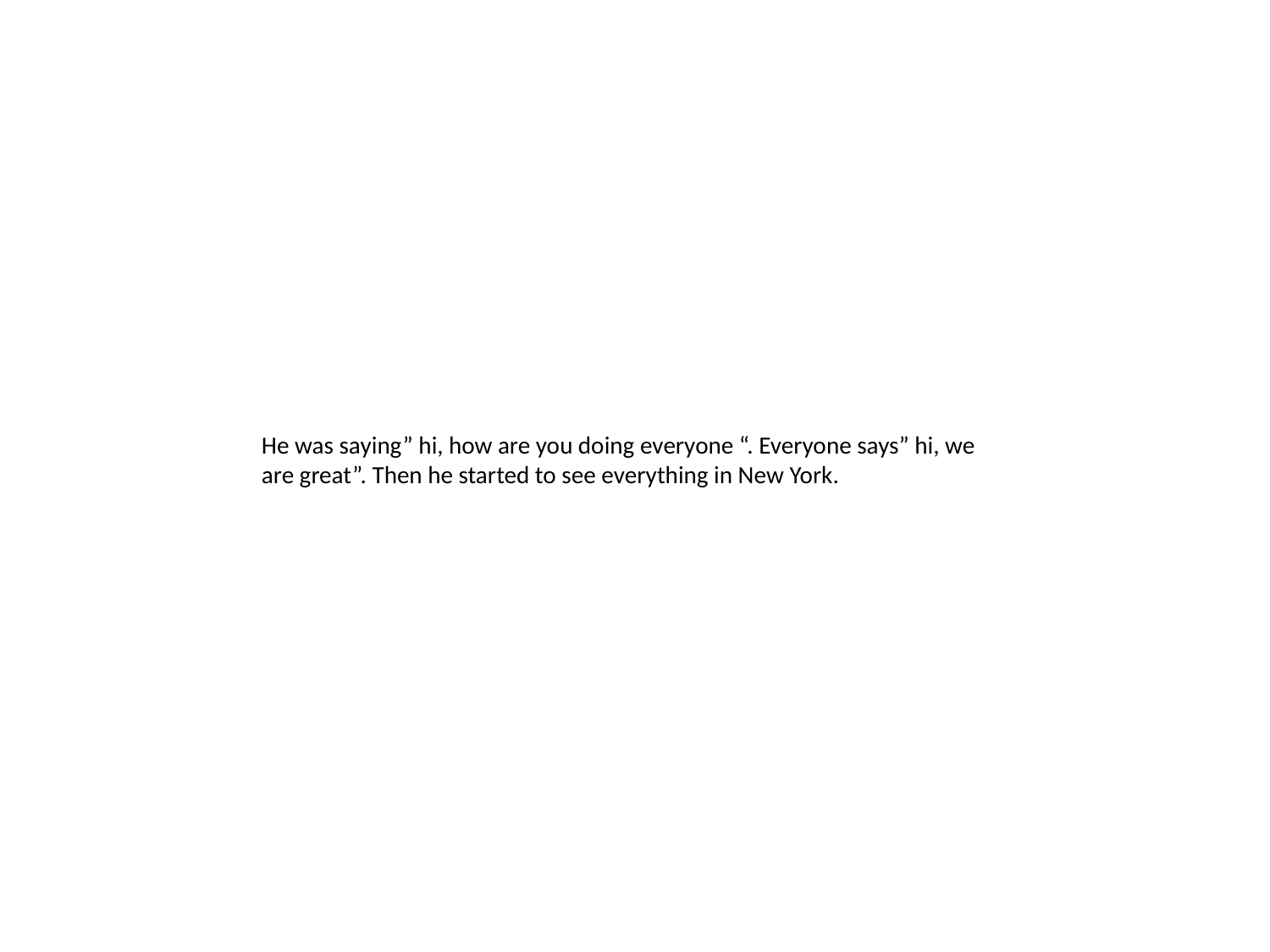

He was saying” hi, how are you doing everyone “. Everyone says” hi, we are great”. Then he started to see everything in New York.